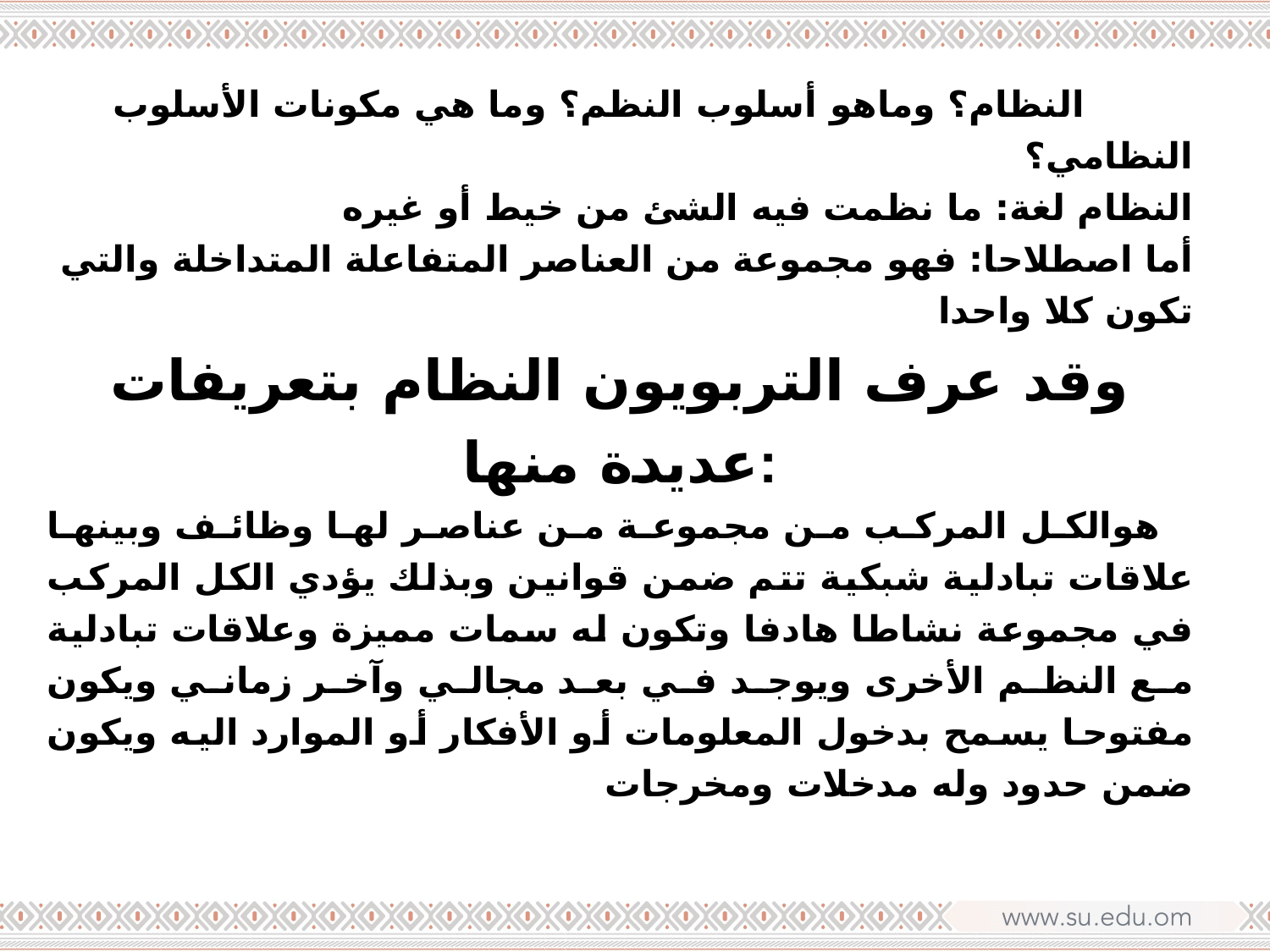

ما هو النظام؟ وماهو أسلوب النظم؟ وما هي مكونات الأسلوب النظامي؟
النظام لغة: ما نظمت فيه الشئ من خيط أو غيره
أما اصطلاحا: فهو مجموعة من العناصر المتفاعلة المتداخلة والتي تكون كلا واحدا
وقد عرف التربويون النظام بتعريفات عديدة منها:
   هوالكل المركب من مجموعة من عناصر لها وظائف وبينها علاقات تبادلية شبكية تتم ضمن قوانين وبذلك يؤدي الكل المركب في مجموعة نشاطا هادفا وتكون له سمات مميزة وعلاقات تبادلية مع النظم الأخرى ويوجد في بعد مجالي وآخر زماني ويكون مفتوحا يسمح بدخول المعلومات أو الأفكار أو الموارد اليه ويكون ضمن حدود وله مدخلات ومخرجات